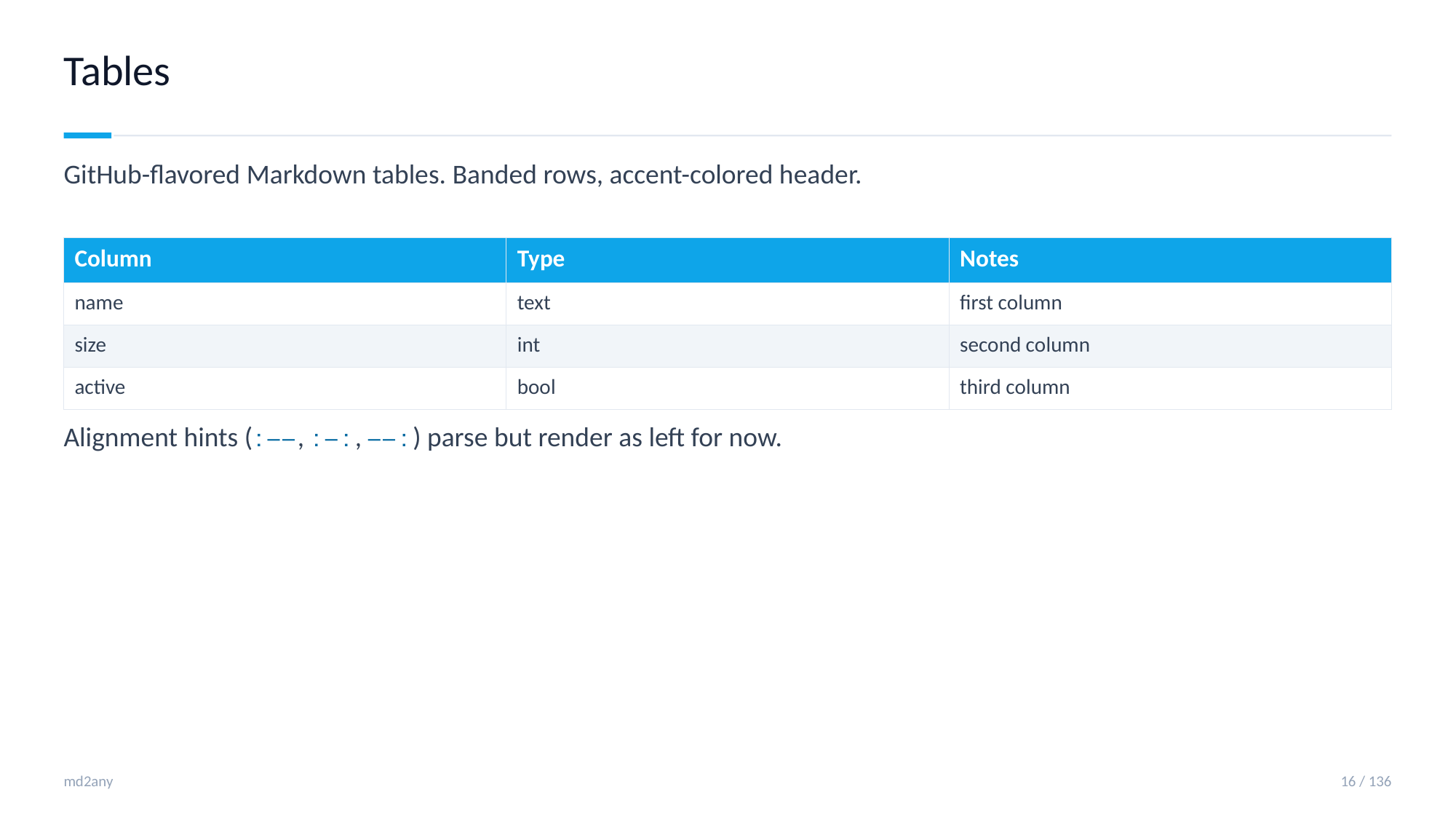

Tables

GitHub-flavored Markdown tables. Banded rows, accent-colored header.
| Column | Type | Notes |
| --- | --- | --- |
| name | text | first column |
| size | int | second column |
| active | bool | third column |
Alignment hints (:--, :-:, --:) parse but render as left for now.
md2any
16 / 136